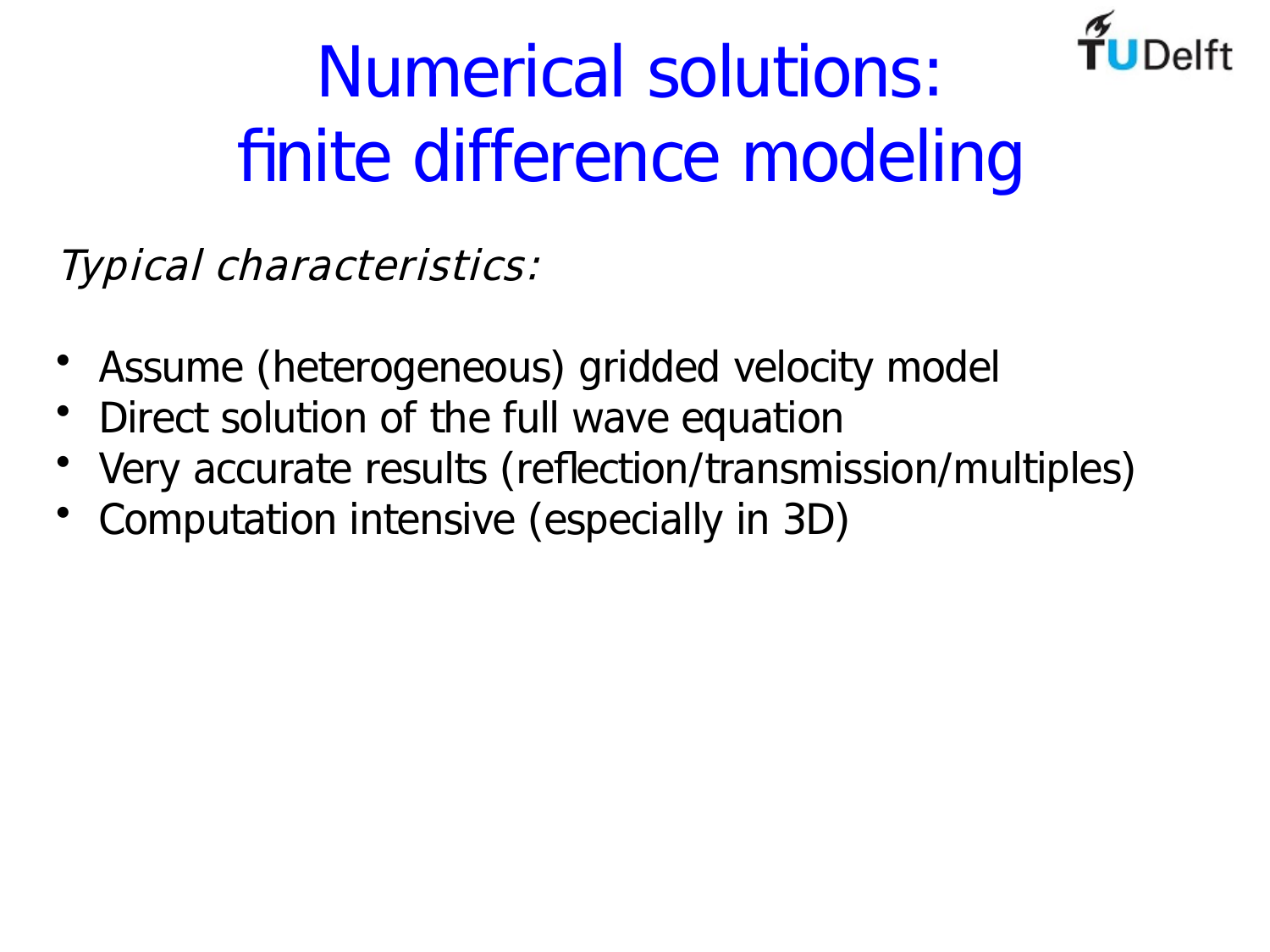

# Numerical solutions: finite difference modeling
Typical characteristics:

 Assume (heterogeneous) gridded velocity model
 Direct solution of the full wave equation
 Very accurate results (reflection/transmission/multiples)
 Computation intensive (especially in 3D)